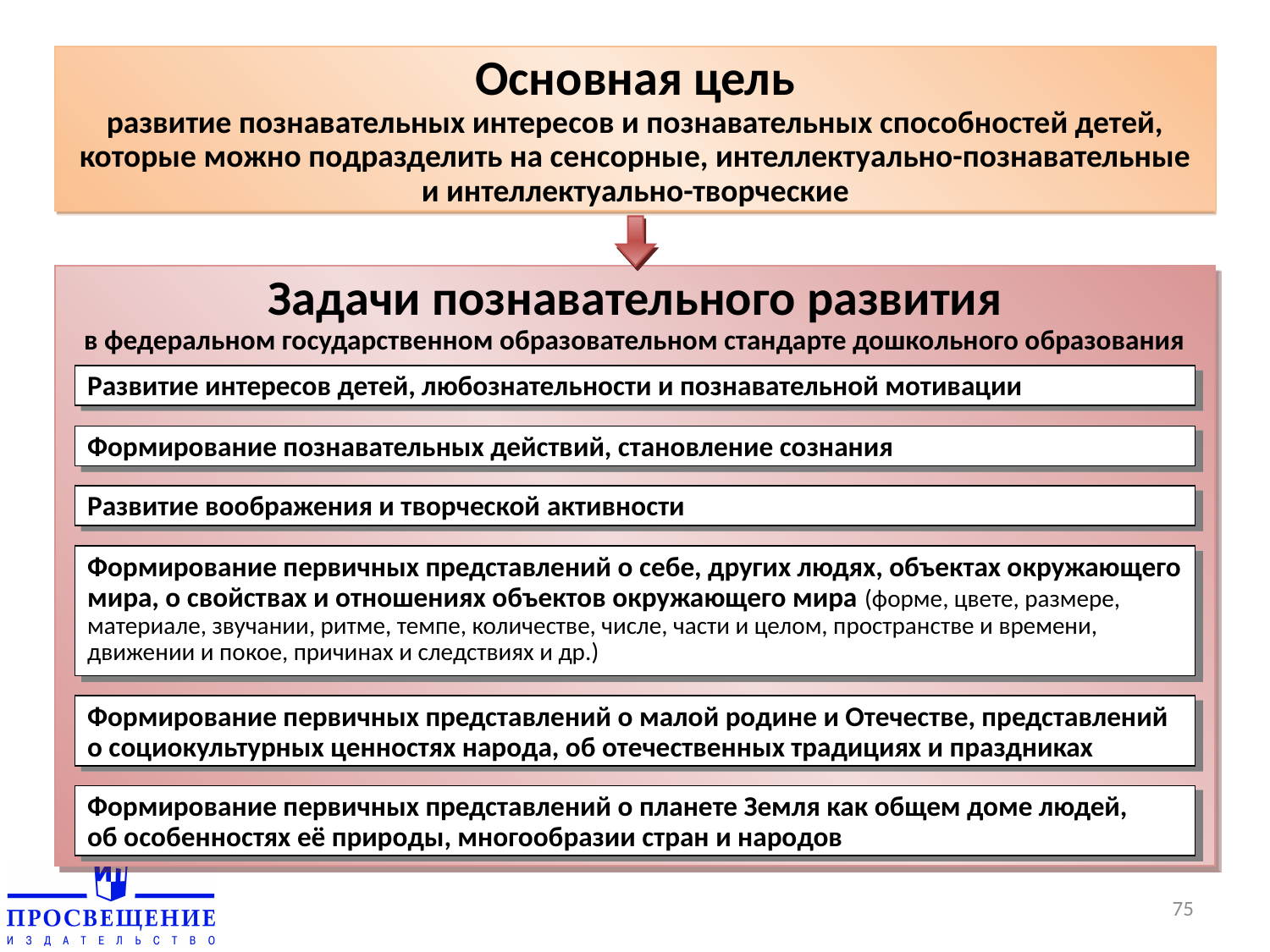

Основная цель
развитие познавательных интересов и познавательных способностей детей, которые можно подразделить на сенсорные, интеллектуально-познавательные и интеллектуально-творческие

Задачи познавательного развития
в федеральном государственном образовательном стандарте дошкольного образования
Развитие интересов детей, любознательности и познавательной мотивации
Формирование познавательных действий, становление сознания
Развитие воображения и творческой активности
Формирование первичных представлений о себе, других людях, объектах окружающего мира, о свойствах и отношениях объектов окружающего мира (форме, цвете, размере, материале, звучании, ритме, темпе, количестве, числе, части и целом, пространстве и времени, движении и покое, причинах и следствиях и др.)
Формирование первичных представлений о малой родине и Отечестве, представлений о социокультурных ценностях народа, об отечественных традициях и праздниках
Формирование первичных представлений о планете Земля как общем доме людей,
об особенностях её природы, многообразии стран и народов
75